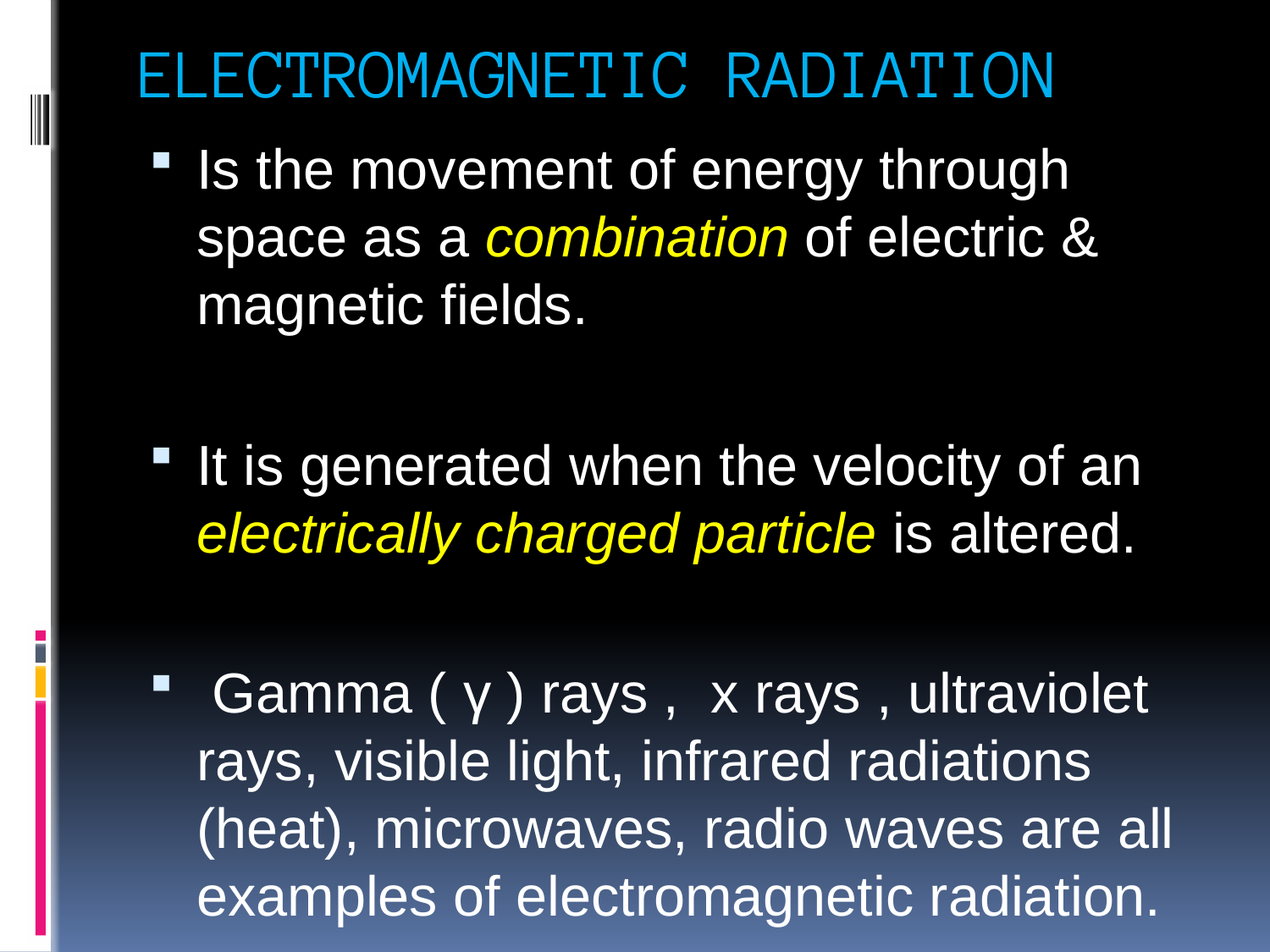

# ELECTROMAGNETIC RADIATION
Is the movement of energy through space as a combination of electric & magnetic fields.

It is generated when the velocity of an electrically charged particle is altered.

 Gamma ( γ ) rays ,  x rays , ultraviolet rays, visible light, infrared radiations (heat), microwaves, radio waves are all examples of electromagnetic radiation.